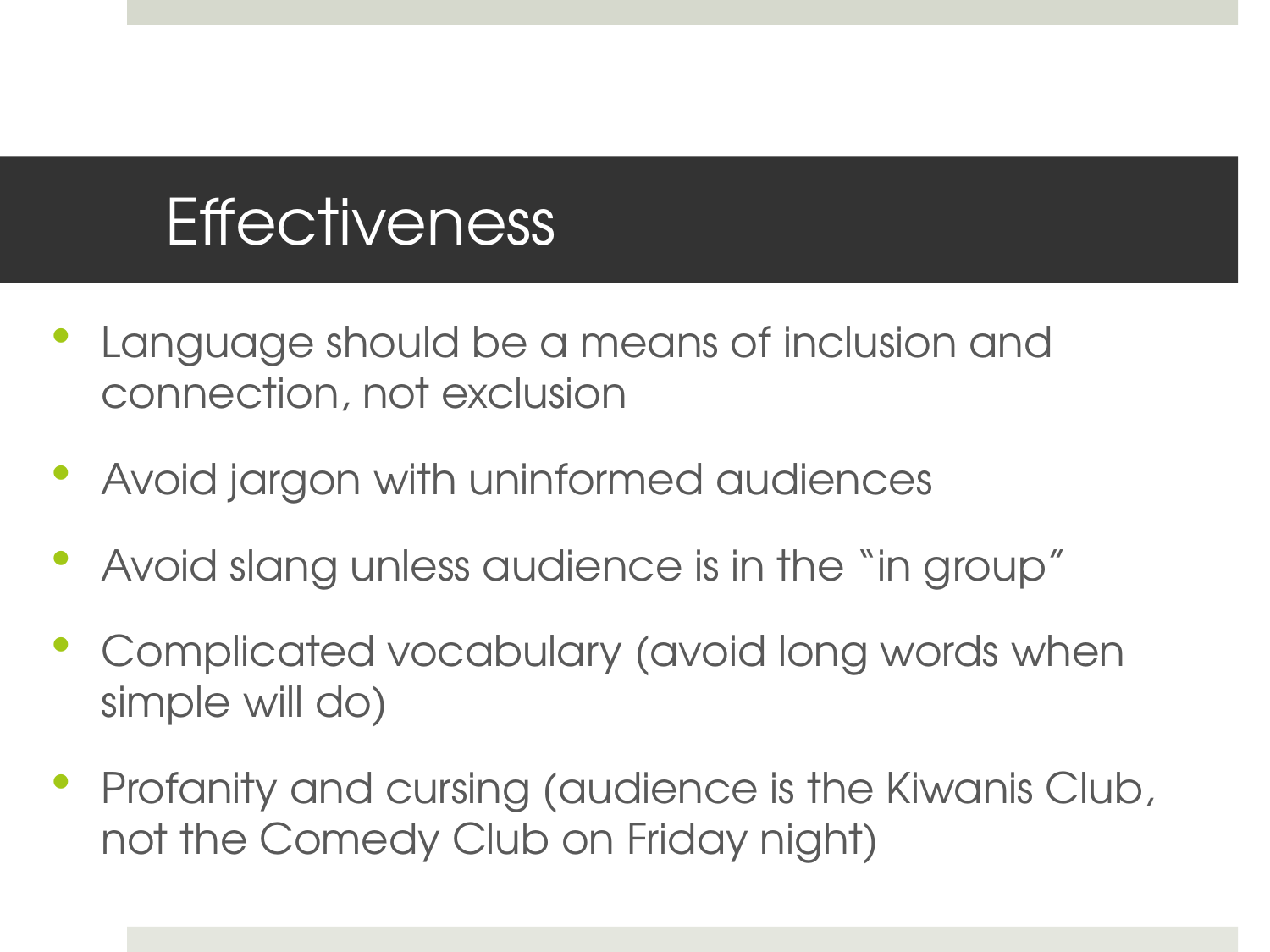

# Effectiveness
Language should be a means of inclusion and connection, not exclusion
Avoid jargon with uninformed audiences
Avoid slang unless audience is in the “in group”
Complicated vocabulary (avoid long words when simple will do)
Profanity and cursing (audience is the Kiwanis Club, not the Comedy Club on Friday night)